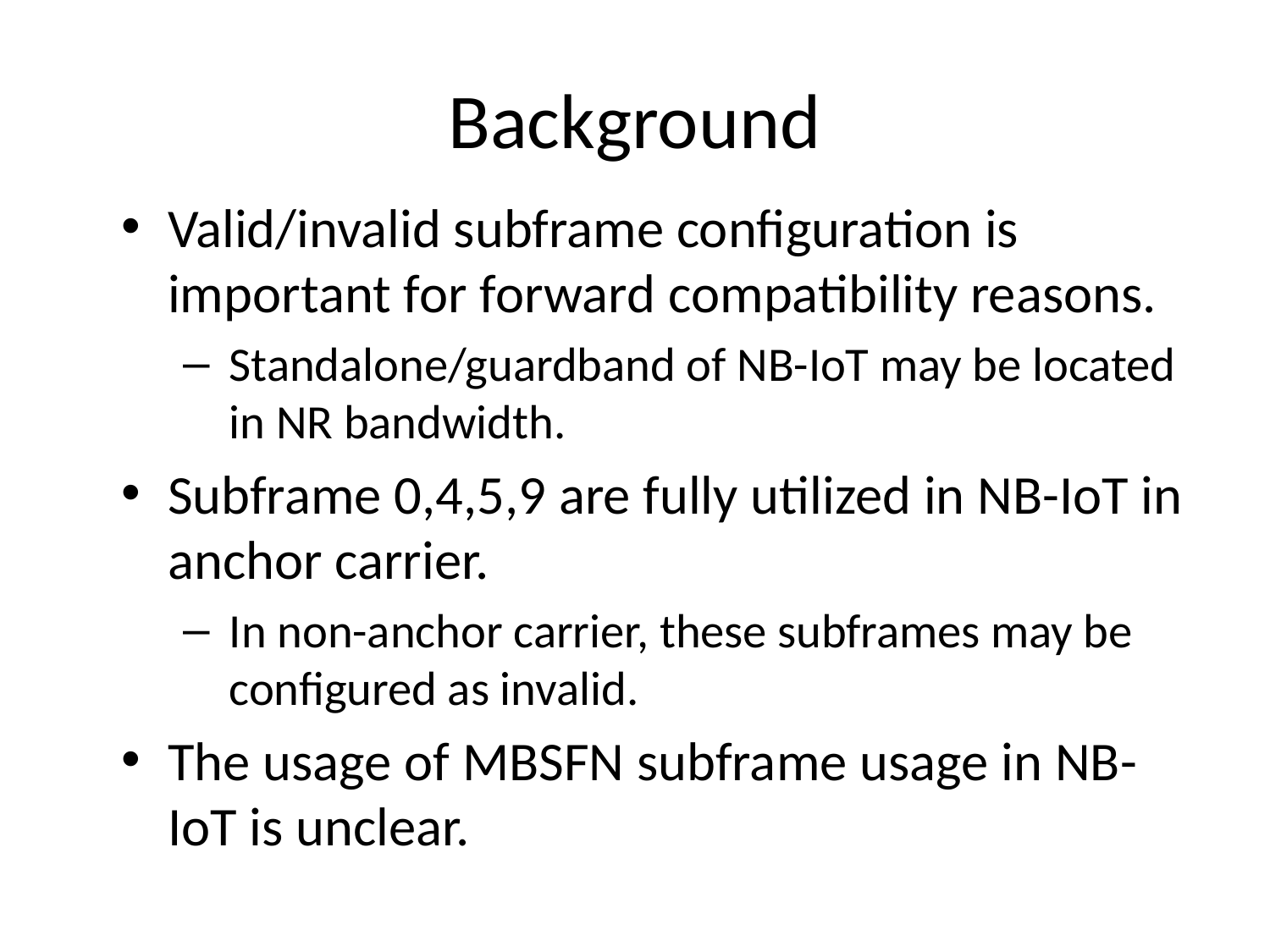

# Background
Valid/invalid subframe configuration is important for forward compatibility reasons.
Standalone/guardband of NB-IoT may be located in NR bandwidth.
Subframe 0,4,5,9 are fully utilized in NB-IoT in anchor carrier.
In non-anchor carrier, these subframes may be configured as invalid.
The usage of MBSFN subframe usage in NB-IoT is unclear.